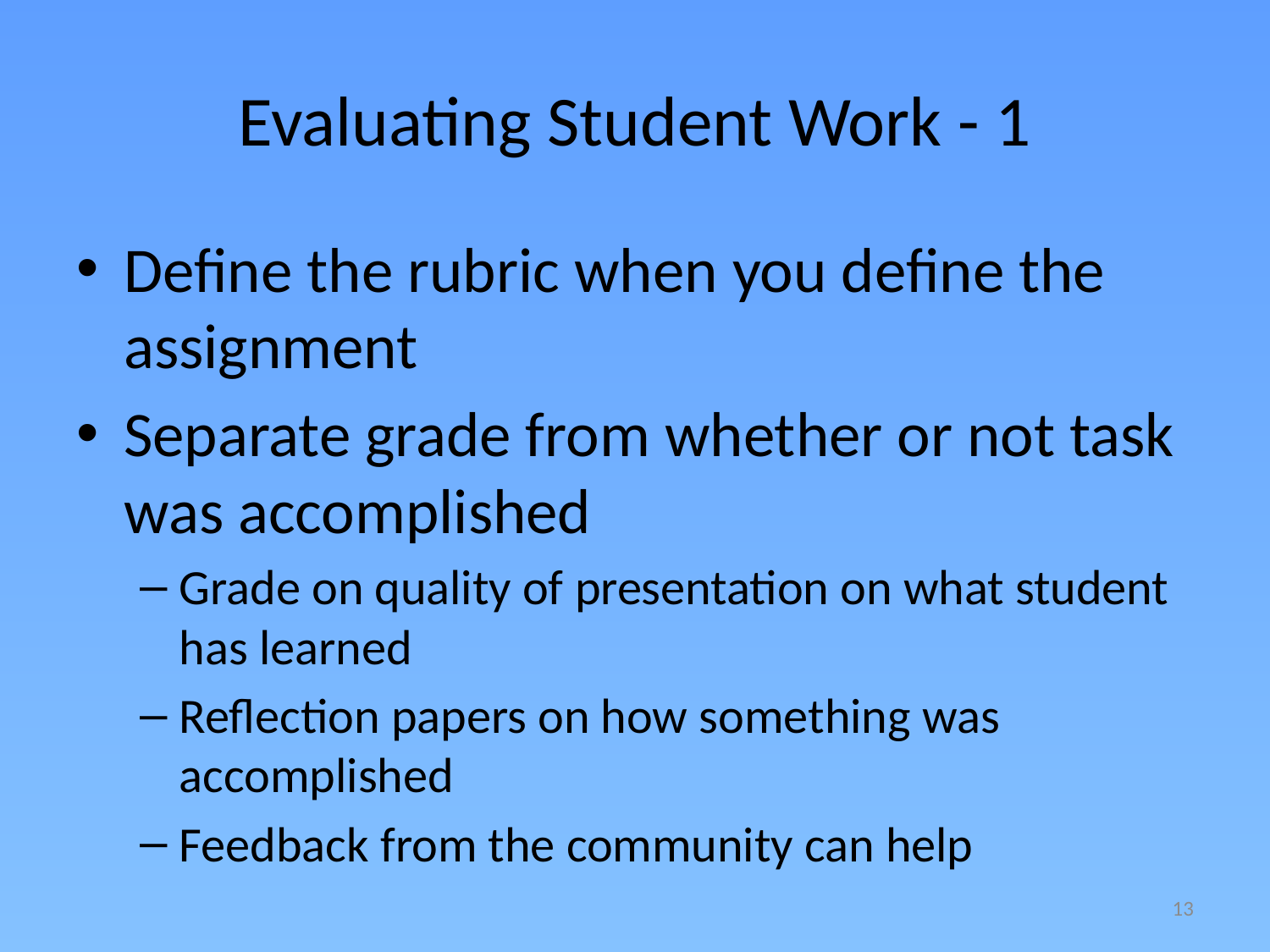

# Evaluating Student Work - 1
Define the rubric when you define the assignment
Separate grade from whether or not task was accomplished
Grade on quality of presentation on what student has learned
Reflection papers on how something was accomplished
Feedback from the community can help

13